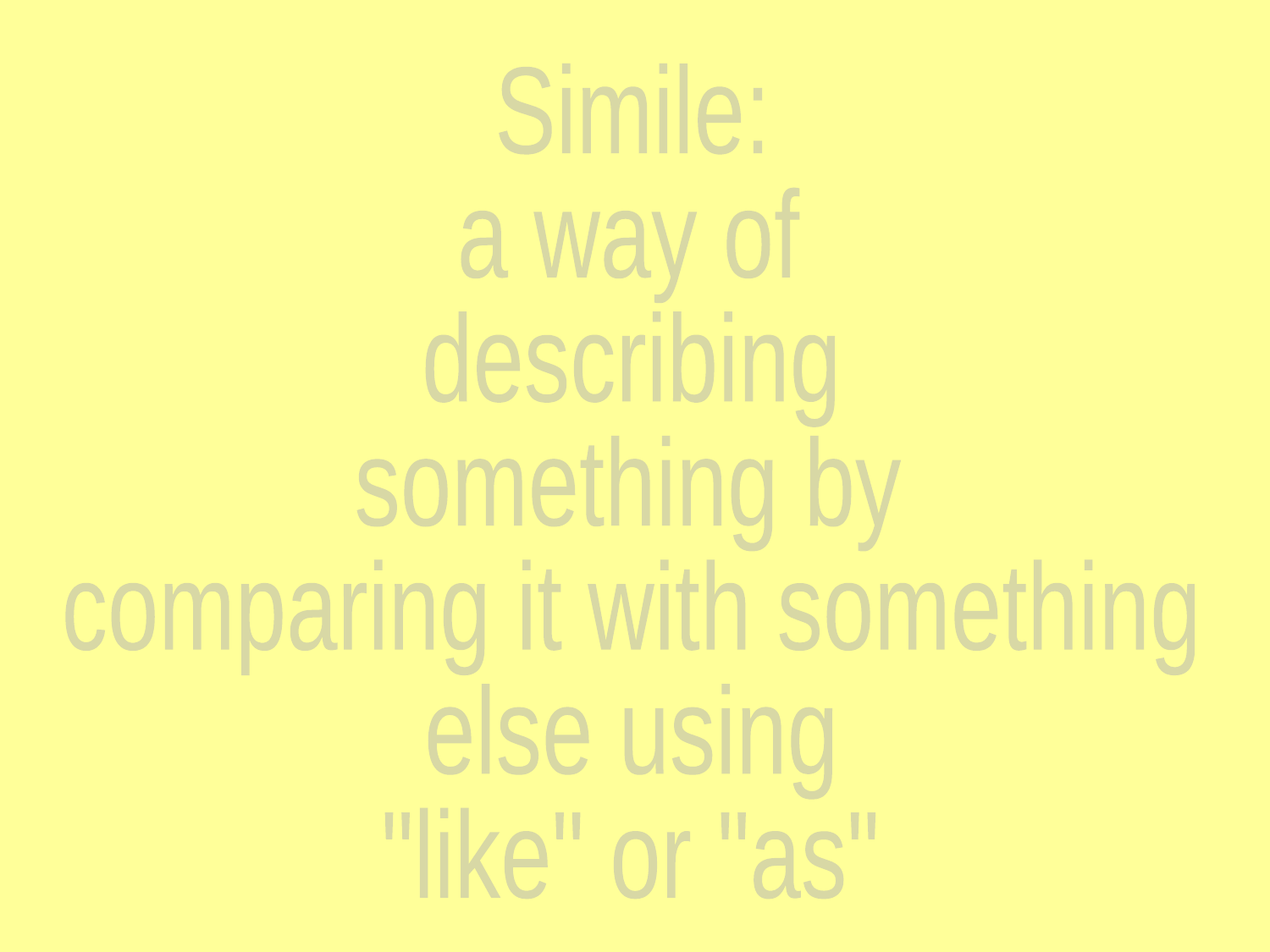

Simile:
a way of
describing
something by
comparing it with something
else using
"like" or "as"